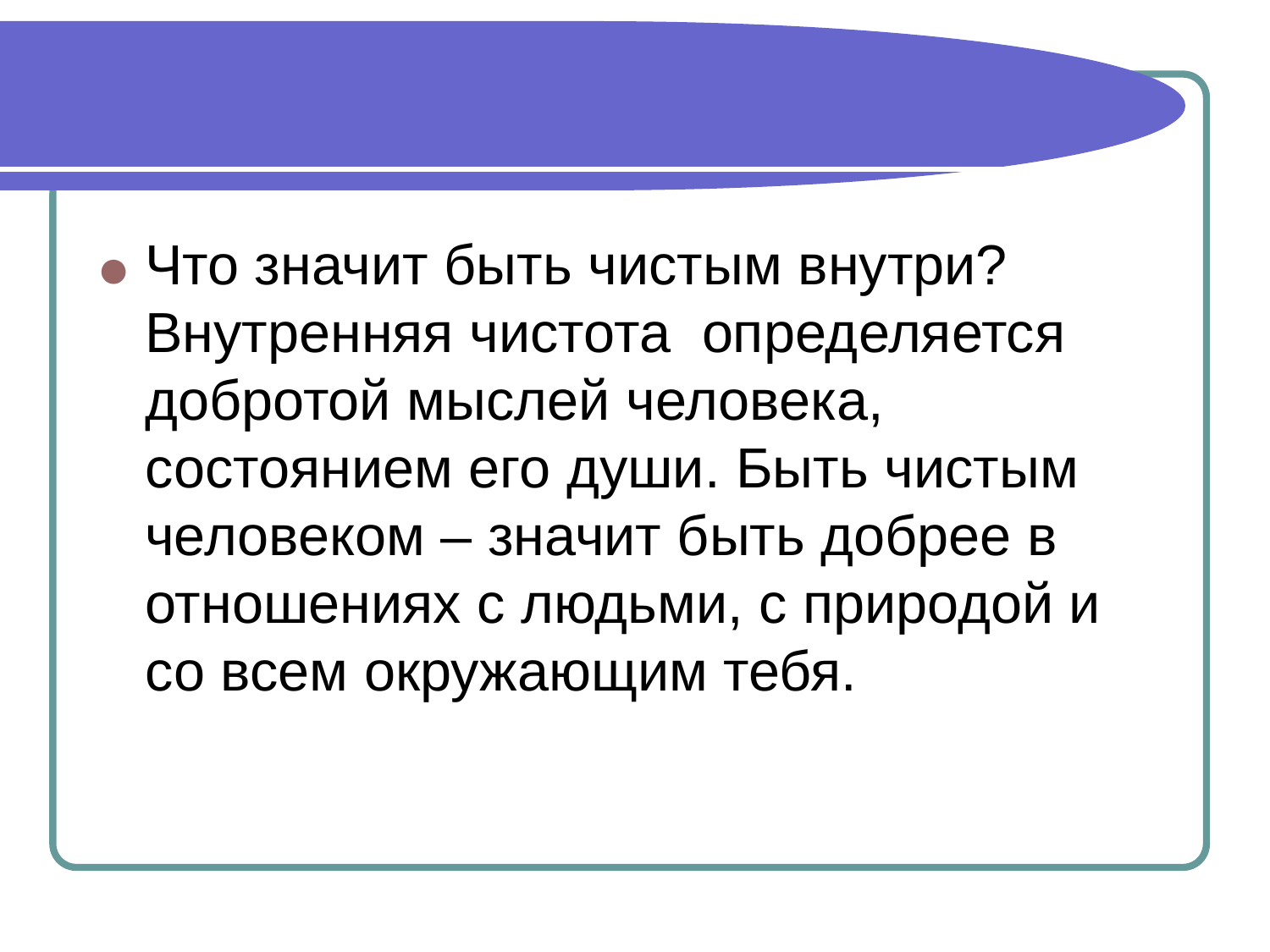

#
Что значит быть чистым внутри? Внутренняя чистота  определяется  добротой мыслей человека, состоянием его души. Быть чистым человеком – значит быть добрее в отношениях с людьми, с природой и со всем окружающим тебя.